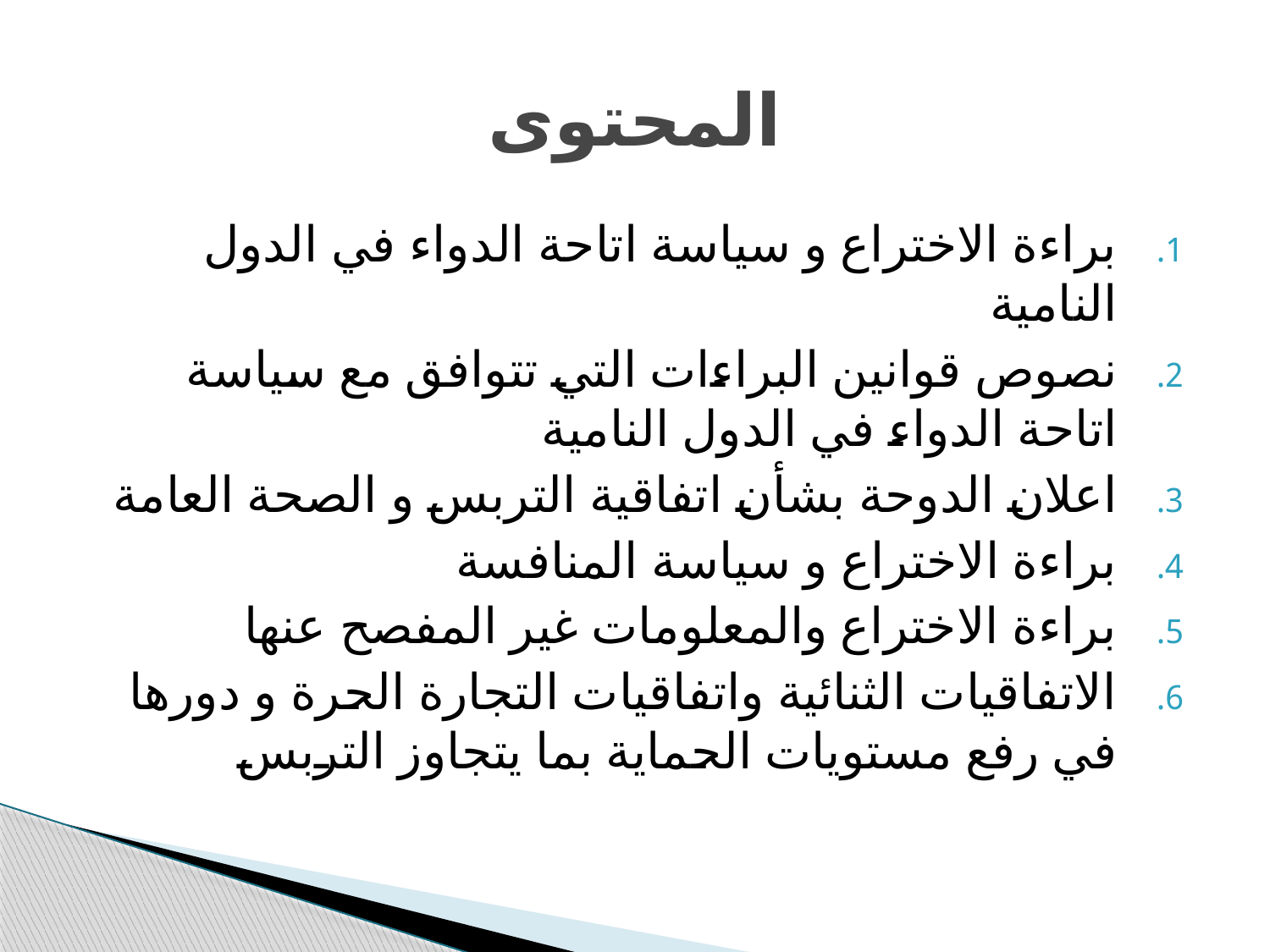

# المحتوى
براءة الاختراع و سياسة اتاحة الدواء في الدول النامية
نصوص قوانين البراءات التي تتوافق مع سياسة اتاحة الدواء في الدول النامية
اعلان الدوحة بشأن اتفاقية التربس و الصحة العامة
براءة الاختراع و سياسة المنافسة
براءة الاختراع والمعلومات غير المفصح عنها
الاتفاقيات الثنائية واتفاقيات التجارة الحرة و دورها في رفع مستويات الحماية بما يتجاوز التربس